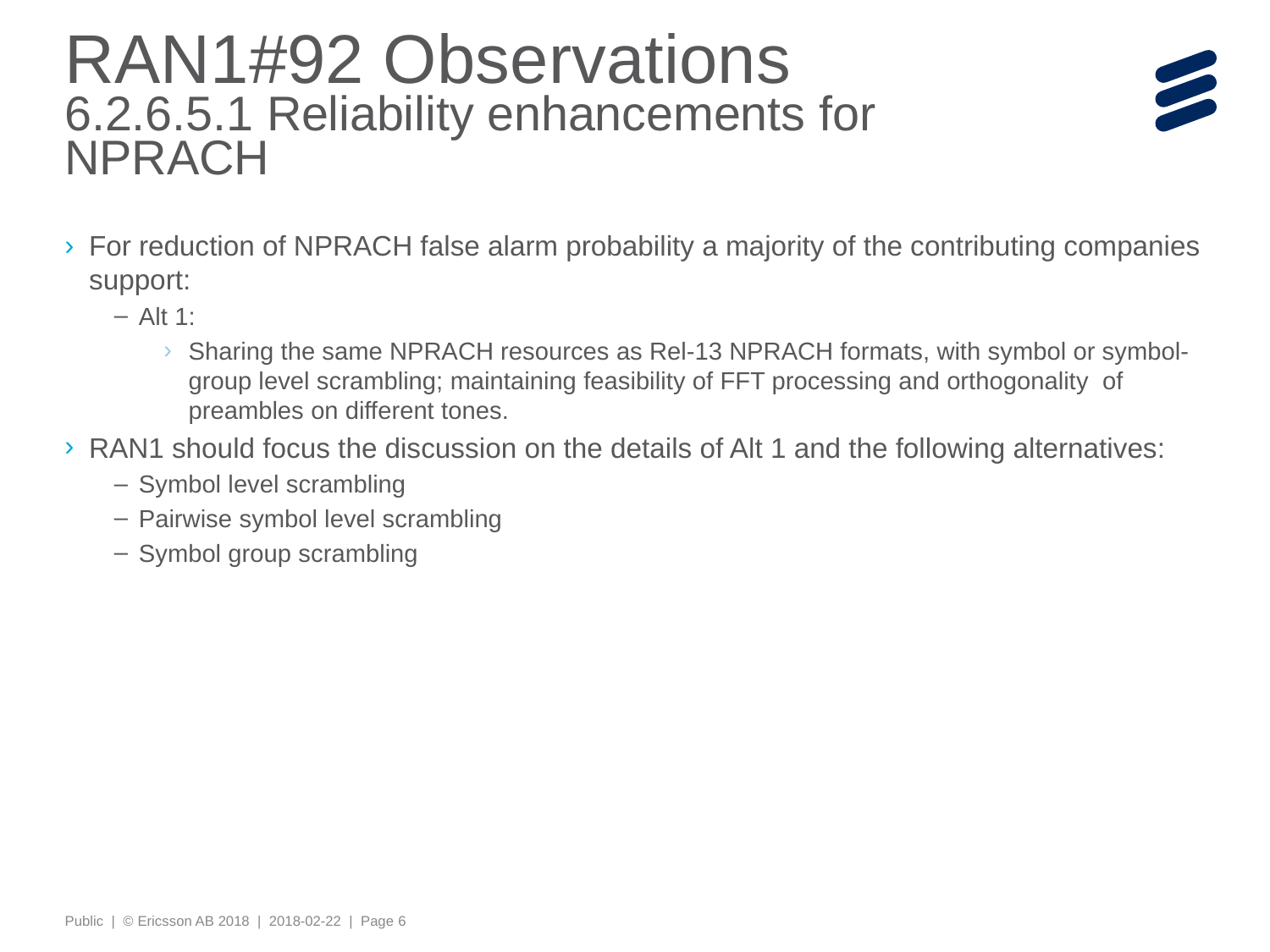

# RAN1#92 Observations 6.2.6.5.1 Reliability enhancements for NPRACH
For reduction of NPRACH false alarm probability a majority of the contributing companies support:
Alt 1:
Sharing the same NPRACH resources as Rel-13 NPRACH formats, with symbol or symbol-group level scrambling; maintaining feasibility of FFT processing and orthogonality  of preambles on different tones.
RAN1 should focus the discussion on the details of Alt 1 and the following alternatives:
Symbol level scrambling
Pairwise symbol level scrambling
Symbol group scrambling